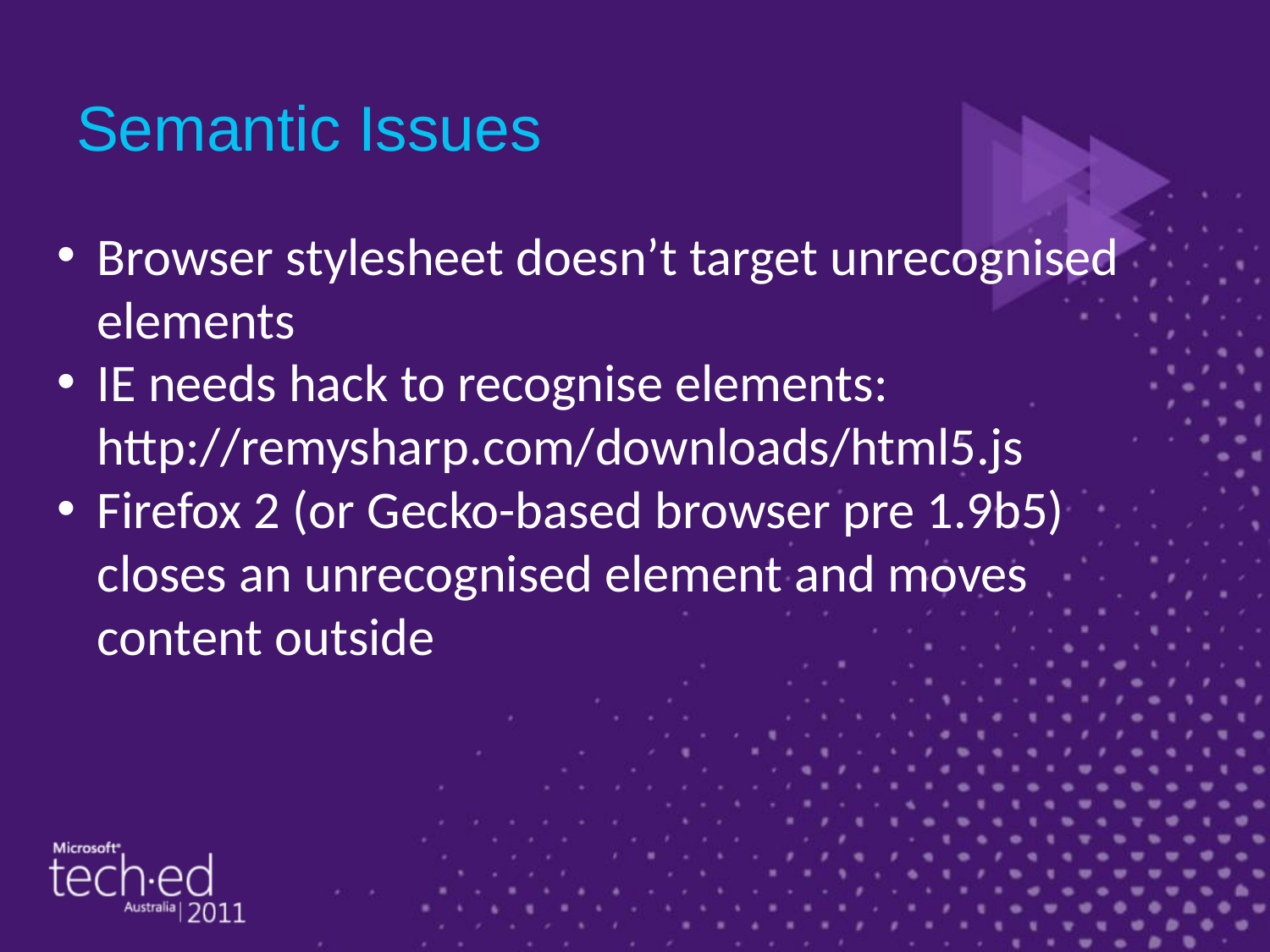

# Semantic Issues
Browser stylesheet doesn’t target unrecognised elements
IE needs hack to recognise elements: http://remysharp.com/downloads/html5.js
Firefox 2 (or Gecko-based browser pre 1.9b5) closes an unrecognised element and moves content outside